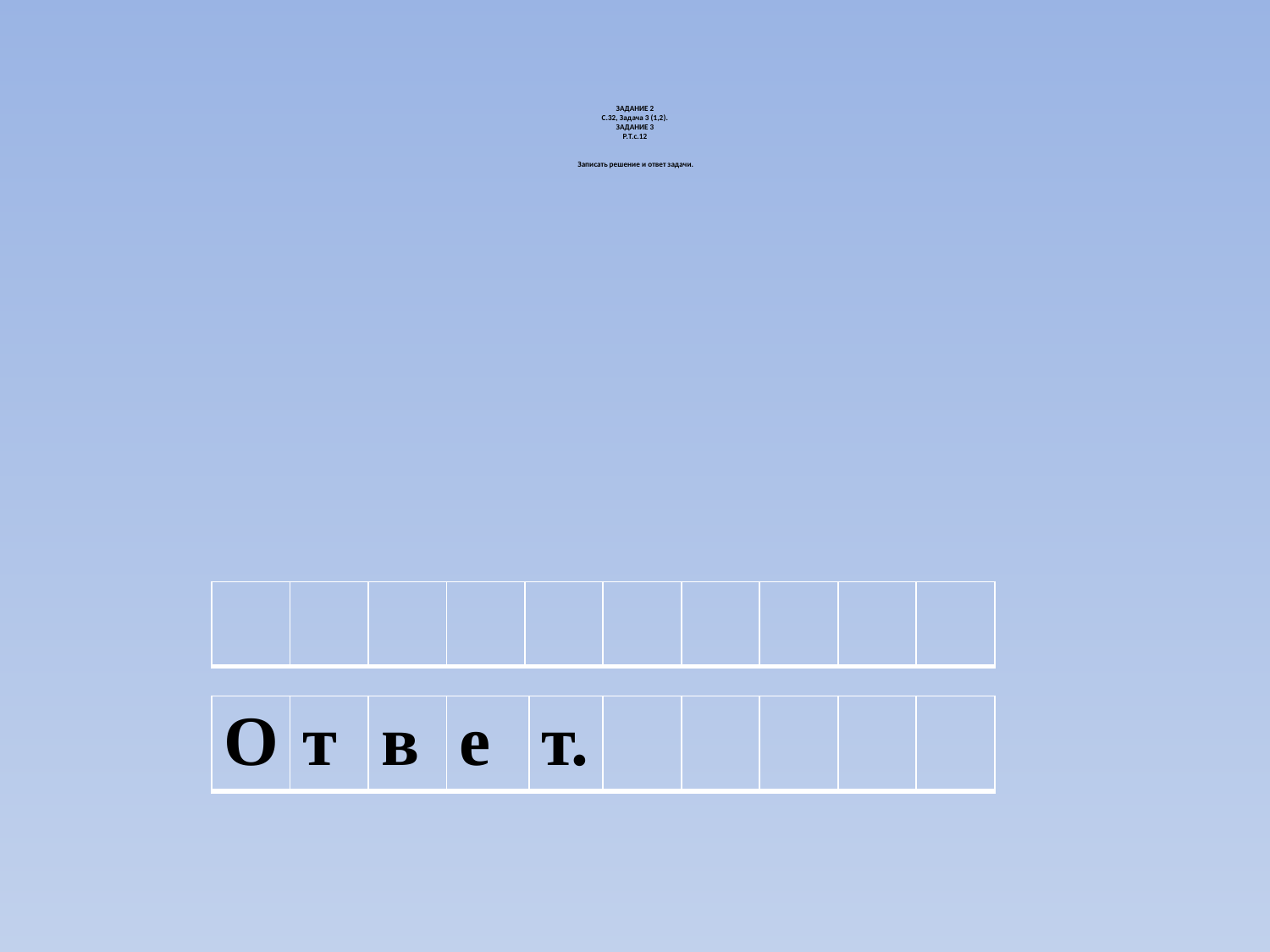

# ЗАДАНИЕ 2 С.32, Задача 3 (1,2). ЗАДАНИЕ 3 Р.Т.с.12 Записать решение и ответ задачи.

|  |  |  |  |  |  |  |  |  |  |
| --- | --- | --- | --- | --- | --- | --- | --- | --- | --- |
| О | т | в | е | т. |  |  |  |  |  |
| --- | --- | --- | --- | --- | --- | --- | --- | --- | --- |